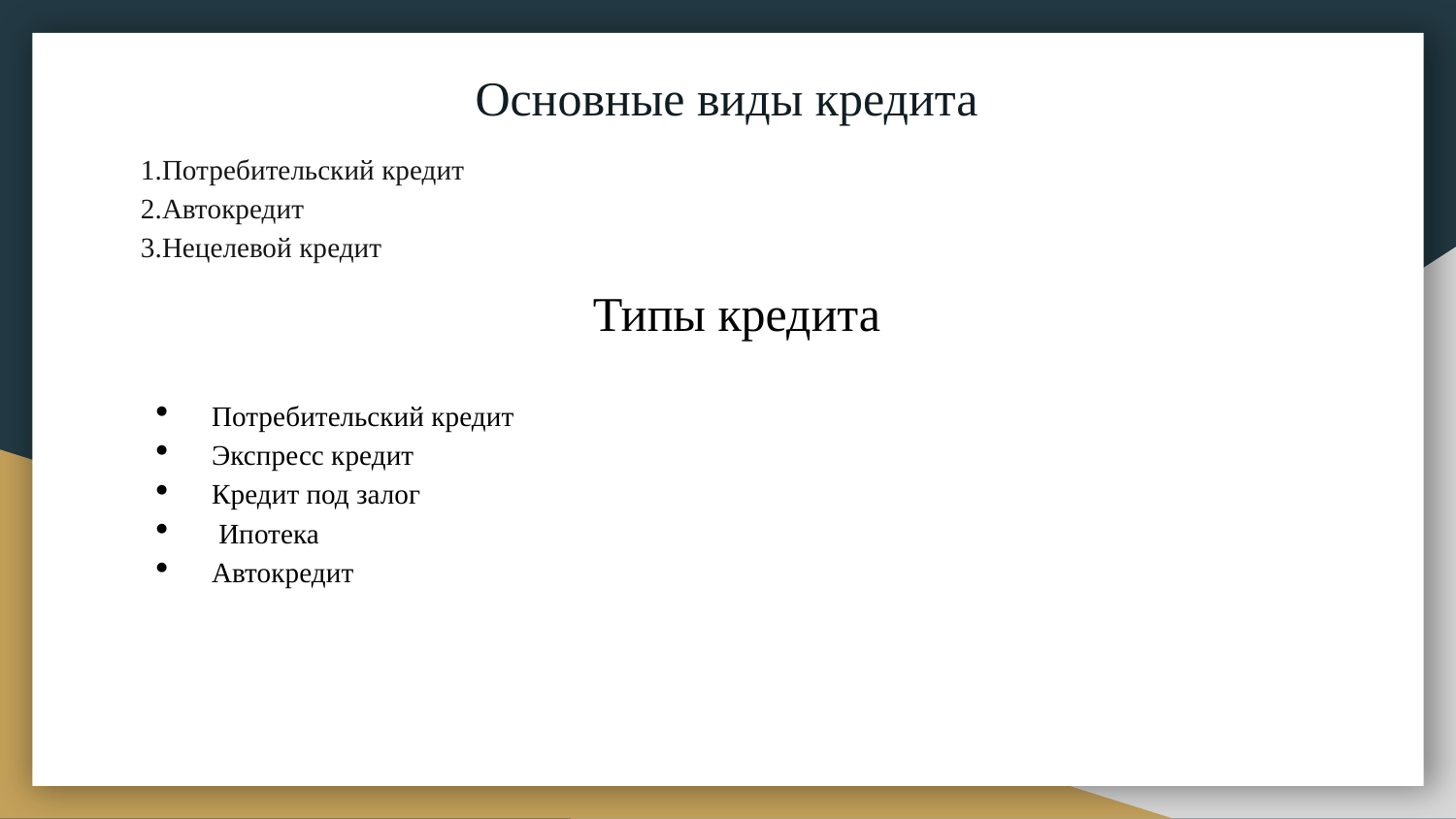

# Основные виды кредита
1.Потребительский кредит
2.Автокредит
3.Нецелевой кредит

Типы кредита
Потребительский кредит
Экспресс кредит
Кредит под залог
 Ипотека
Автокредит